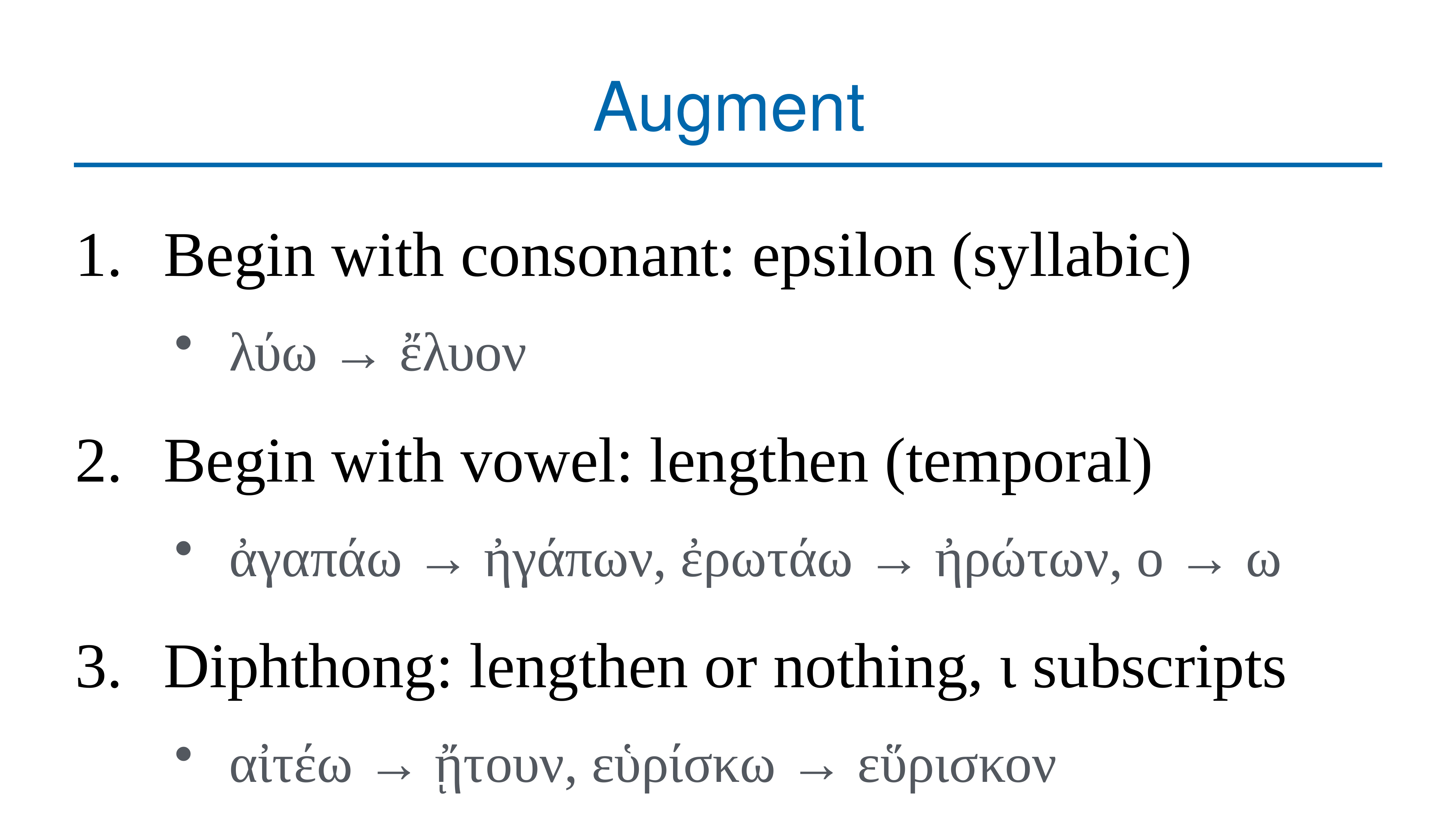

# Augment
Begin with consonant: epsilon (syllabic)
λύω → ἔλυον
Begin with vowel: lengthen (temporal)
ἀγαπάω → ἠγάπων, ἐρωτάω → ἠρώτων, ο → ω
Diphthong: lengthen or nothing, ι subscripts
αἰτέω → ᾔτουν, εὑρίσκω → εὕρισκον